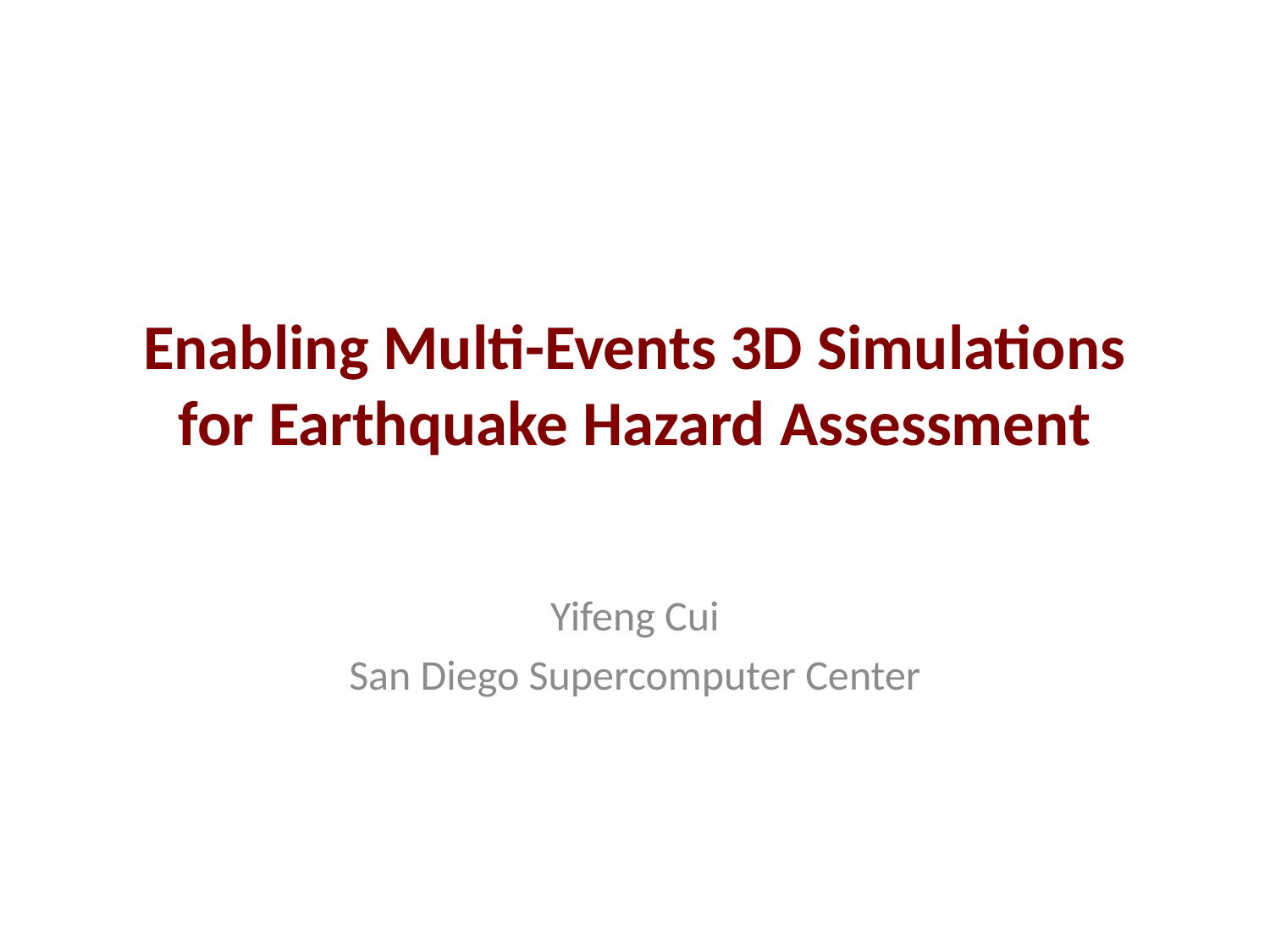

# Enabling Multi-Events 3D Simulations for Earthquake Hazard Assessment
Yifeng Cui
San Diego Supercomputer Center